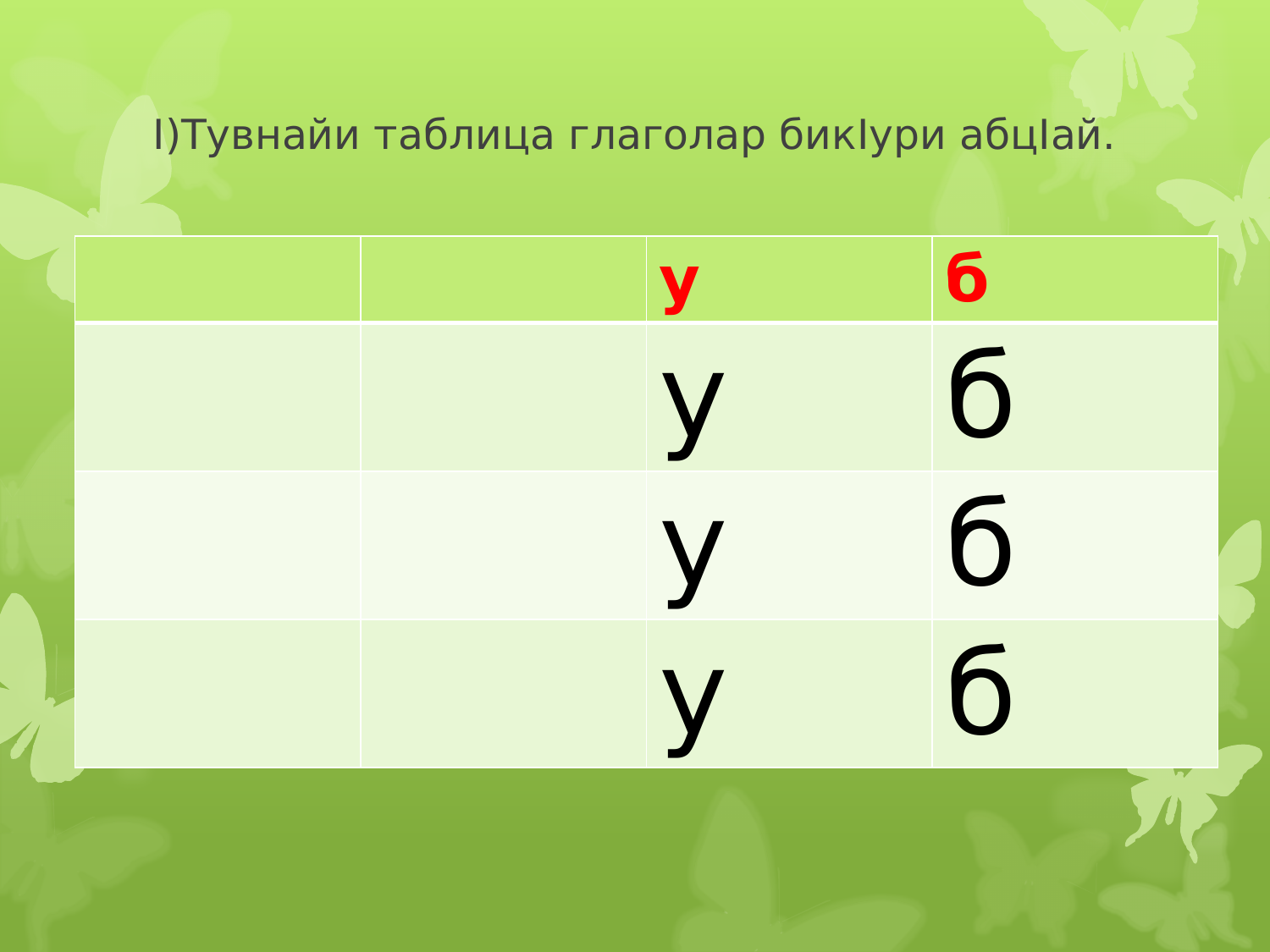

# I)Тувнайи таблица глаголар бикIури абцIай.
|  |  | у | б |
| --- | --- | --- | --- |
|  |  | у | б |
|  |  | у | б |
|  |  | у | б |